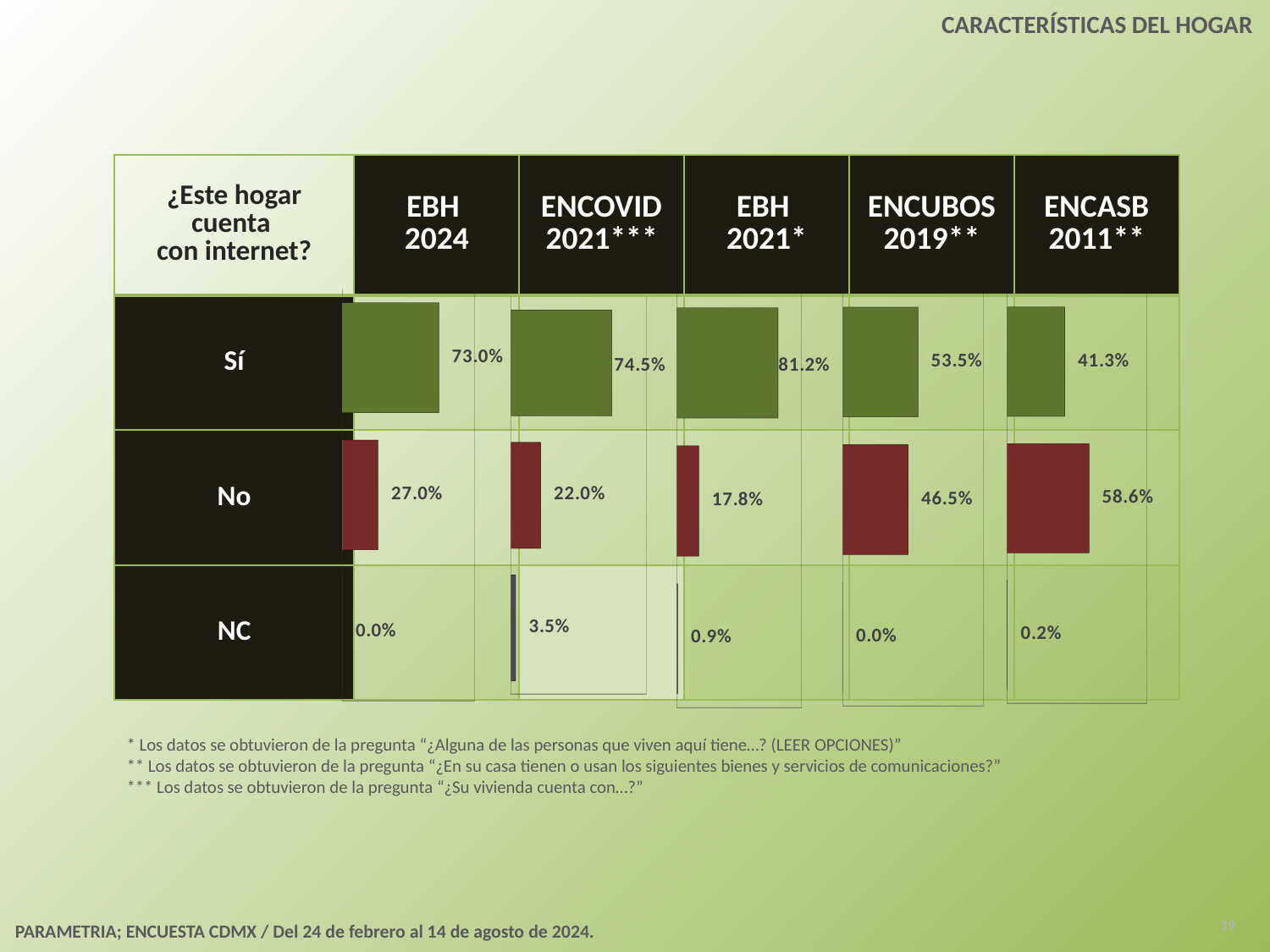

CARACTERÍSTICAS DEL HOGAR
| ¿Este hogar cuenta con internet? | EBH 2024 | ENCOVID 2021\*\*\* | EBH 2021\* | ENCUBOS 2019\*\* | ENCASB 2011\*\* |
| --- | --- | --- | --- | --- | --- |
| Sí |  |  |  |  |  |
| No |  |  |  |  |  |
| NC |  |  |  |  |  |

[unsupported chart]

[unsupported chart]

[unsupported chart]

[unsupported chart]

[unsupported chart]

* Los datos se obtuvieron de la pregunta “¿Alguna de las personas que viven aquí tiene…? (LEER OPCIONES)”
** Los datos se obtuvieron de la pregunta “¿En su casa tienen o usan los siguientes bienes y servicios de comunicaciones?”
*** Los datos se obtuvieron de la pregunta “¿Su vivienda cuenta con…?”
39
PARAMETRIA; ENCUESTA CDMX / Del 24 de febrero al 14 de agosto de 2024.